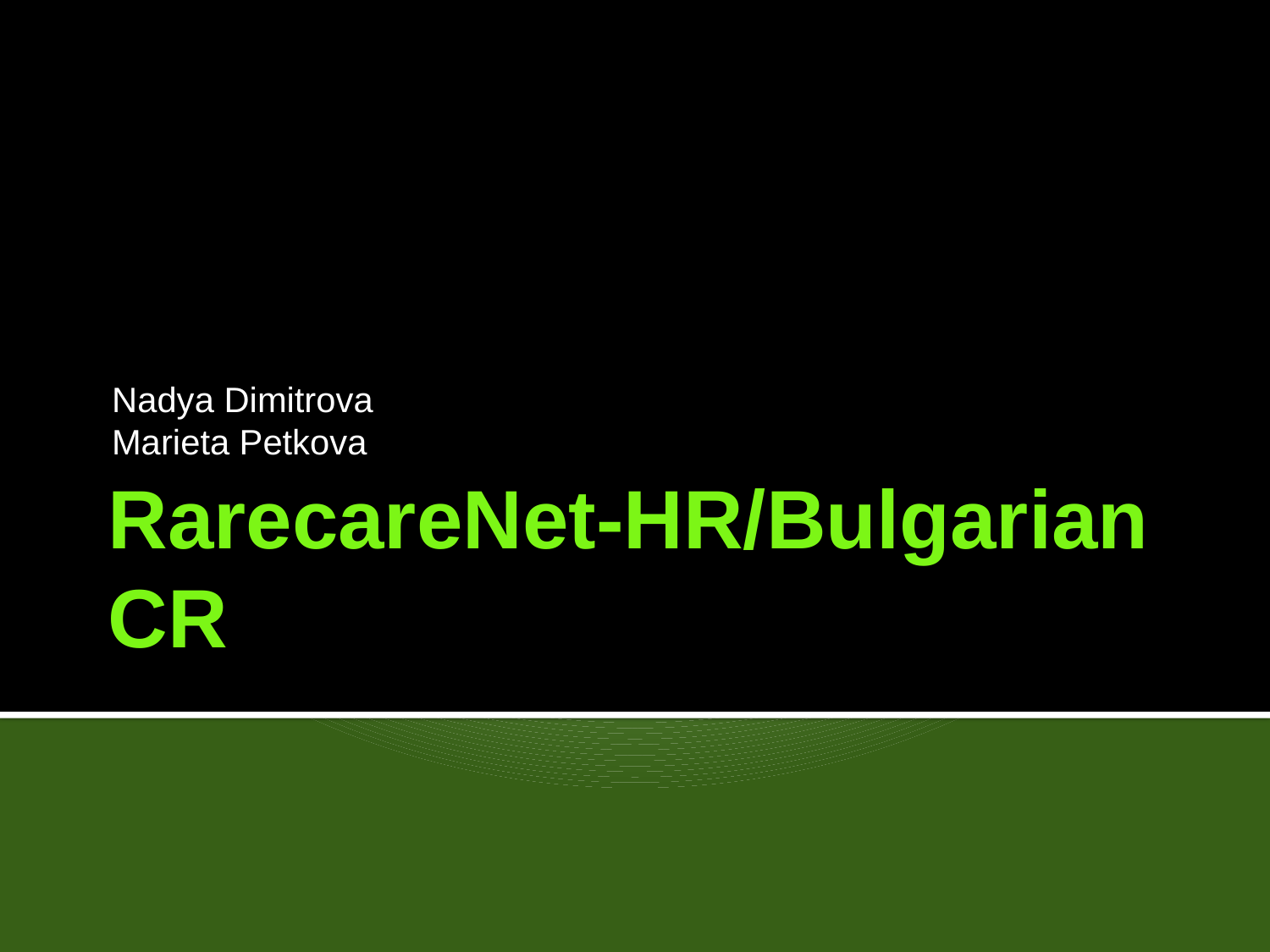

Nadya Dimitrova
Marieta Petkova
# RarecareNet-HR/Bulgarian CR